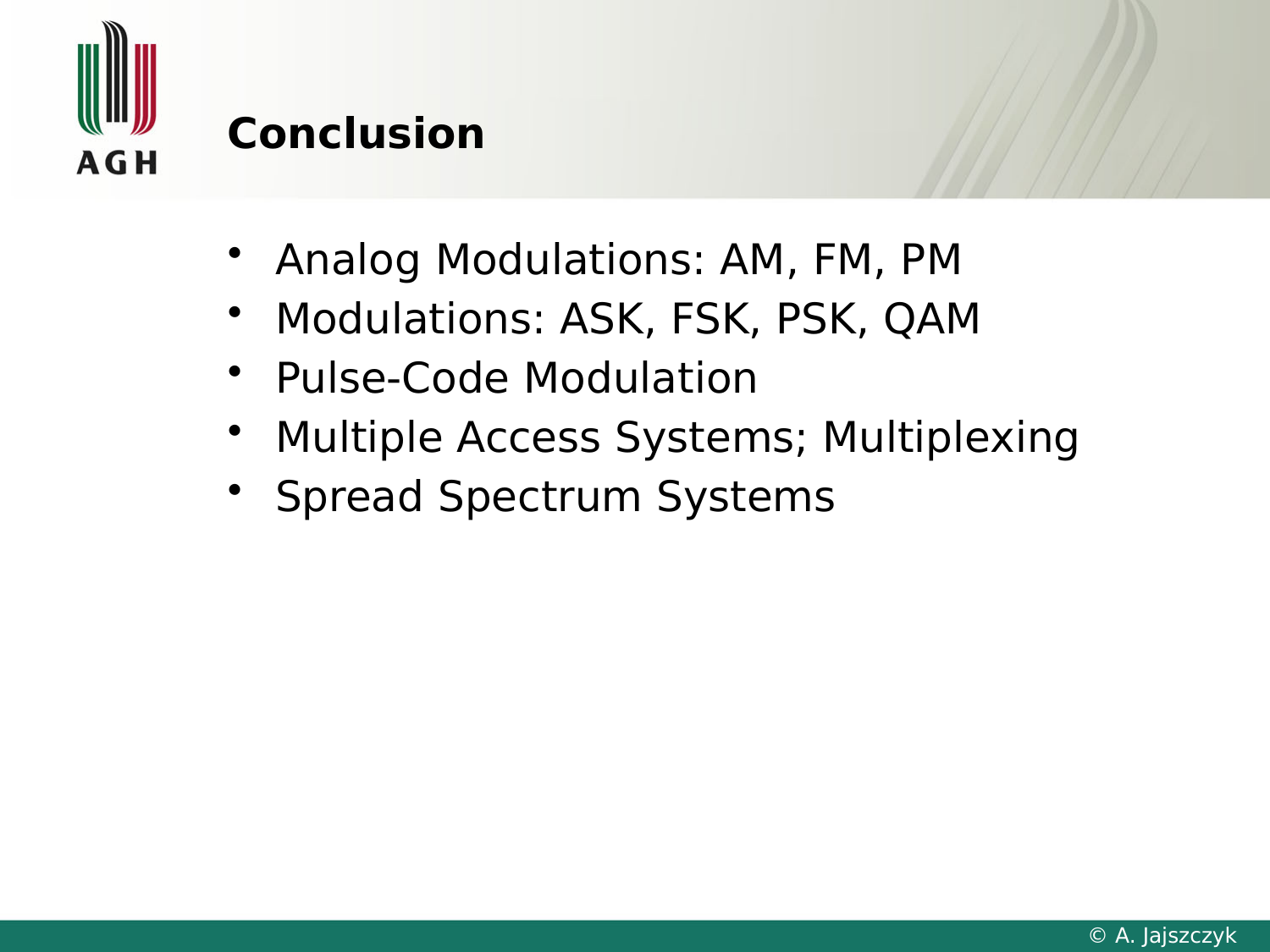

# Conclusion
Analog Modulations: AM, FM, PM
Modulations: ASK, FSK, PSK, QAM
Pulse-Code Modulation
Multiple Access Systems; Multiplexing
Spread Spectrum Systems